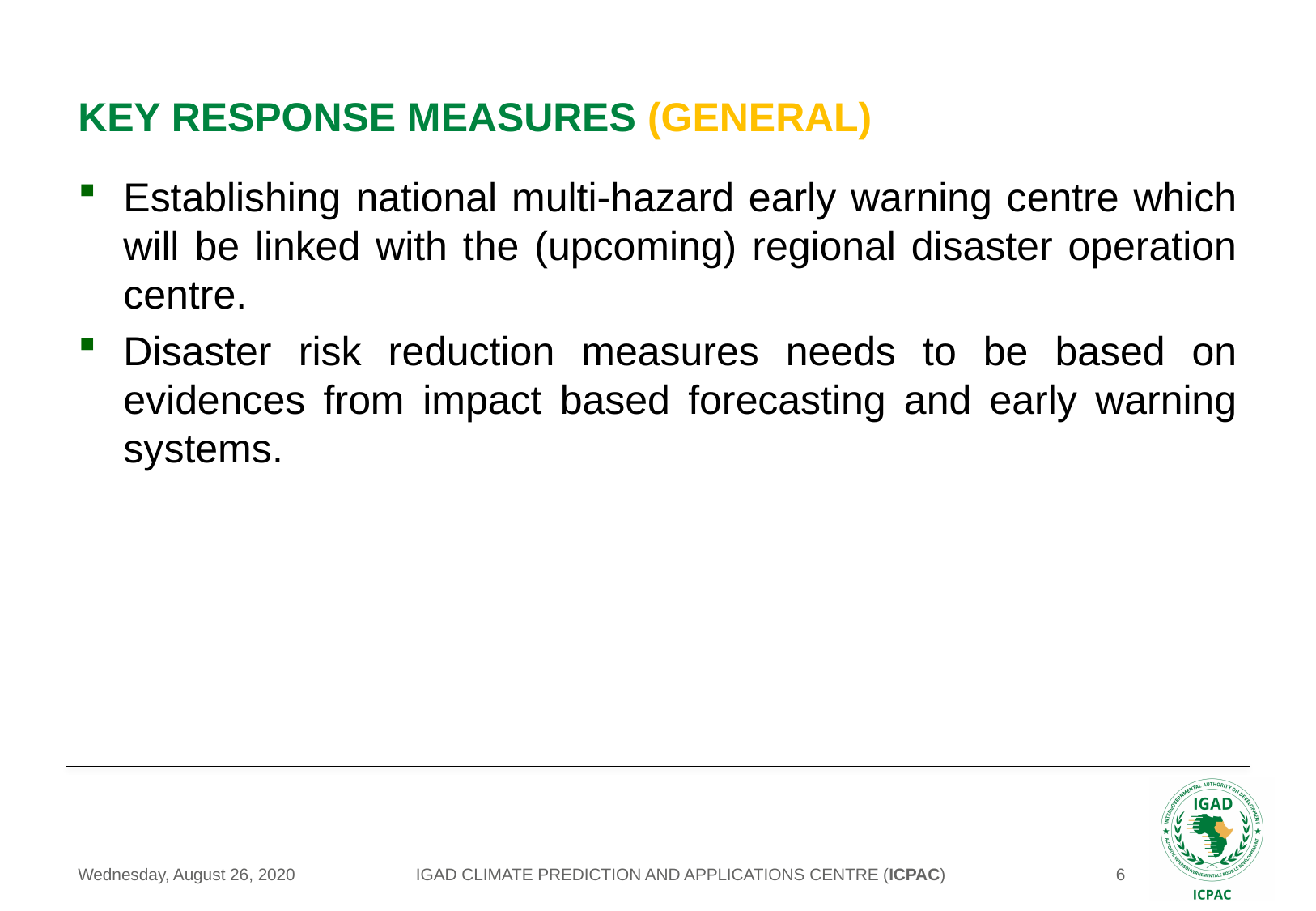

# KEY RESPONSE MEASURES (General)
Establishing national multi-hazard early warning centre which will be linked with the (upcoming) regional disaster operation centre.
Disaster risk reduction measures needs to be based on evidences from impact based forecasting and early warning systems.

IGAD CLIMATE PREDICTION AND APPLICATIONS CENTRE (ICPAC)
Wednesday, August 26, 2020
6